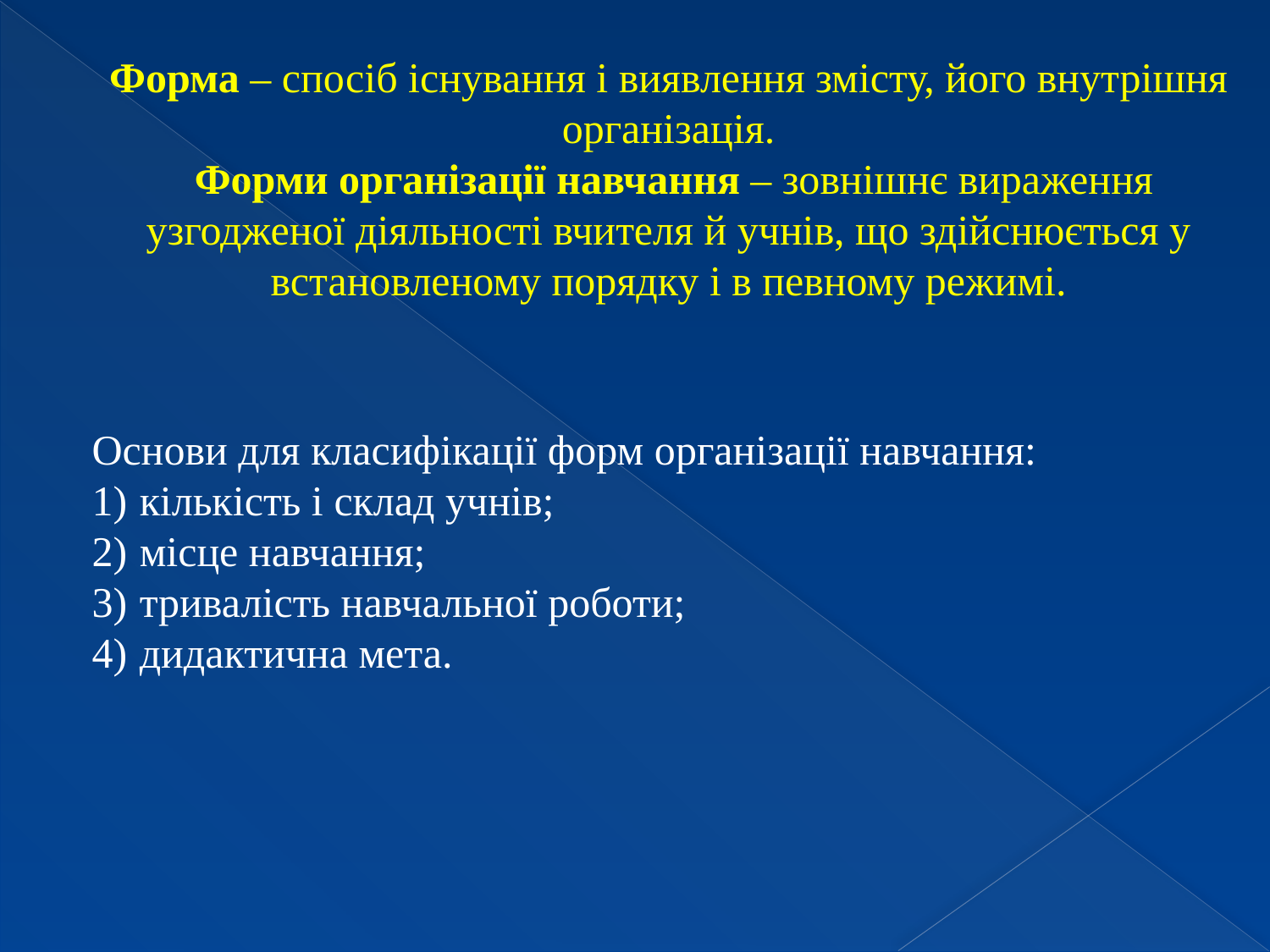

# Форма – спосіб існування і виявлення змісту, його внутрішня організація. Форми організації навчання – зовнішнє вираження узгодженої діяльності вчителя й учнів, що здійснюється у встановленому порядку і в певному режимі.
Основи для класифікації форм організації навчання:
кількість і склад учнів;
місце навчання;
тривалість навчальної роботи;
дидактична мета.